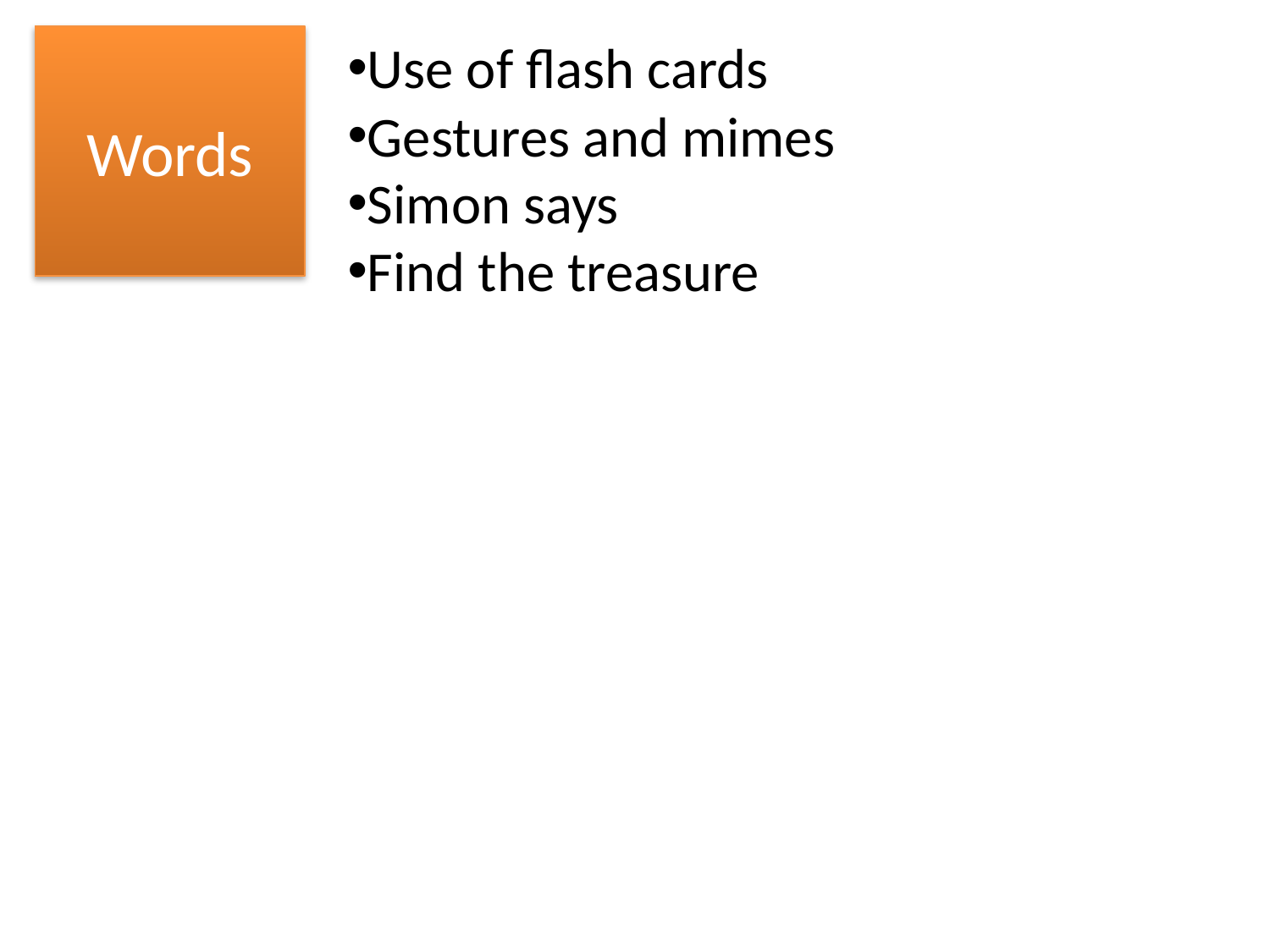

Words
Use of flash cards
Gestures and mimes
Simon says
Find the treasure